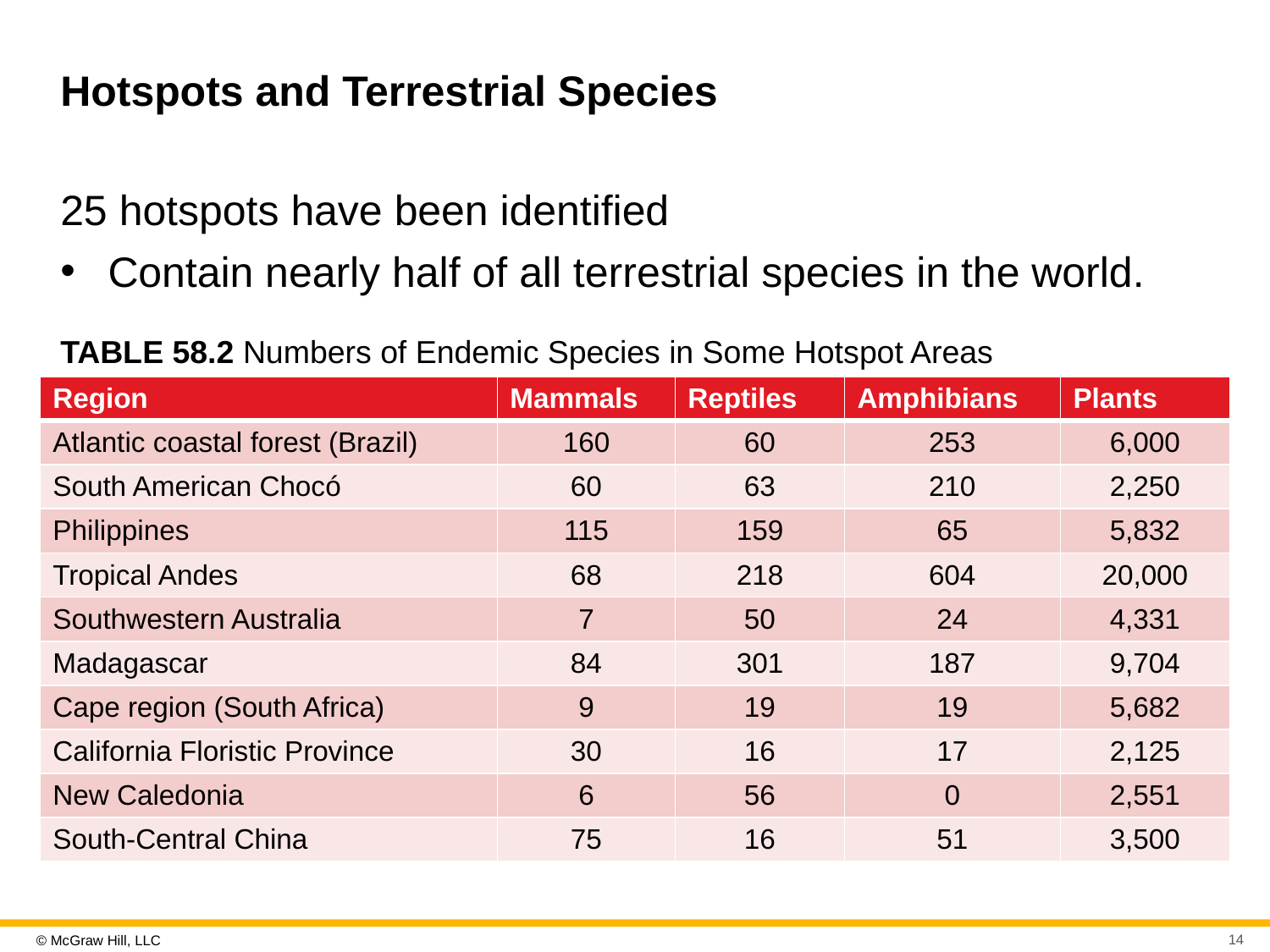

# Hotspots and Terrestrial Species
25 hotspots have been identified
Contain nearly half of all terrestrial species in the world.
TABLE 58.2 Numbers of Endemic Species in Some Hotspot Areas
| Region | Mammals | Reptiles | Amphibians | Plants |
| --- | --- | --- | --- | --- |
| Atlantic coastal forest (Brazil) | 160 | 60 | 253 | 6,000 |
| South American Chocó | 60 | 63 | 210 | 2,250 |
| Philippines | 115 | 159 | 65 | 5,832 |
| Tropical Andes | 68 | 218 | 604 | 20,000 |
| Southwestern Australia | 7 | 50 | 24 | 4,331 |
| Madagascar | 84 | 301 | 187 | 9,704 |
| Cape region (South Africa) | 9 | 19 | 19 | 5,682 |
| California Floristic Province | 30 | 16 | 17 | 2,125 |
| New Caledonia | 6 | 56 | 0 | 2,551 |
| South-Central China | 75 | 16 | 51 | 3,500 |
14